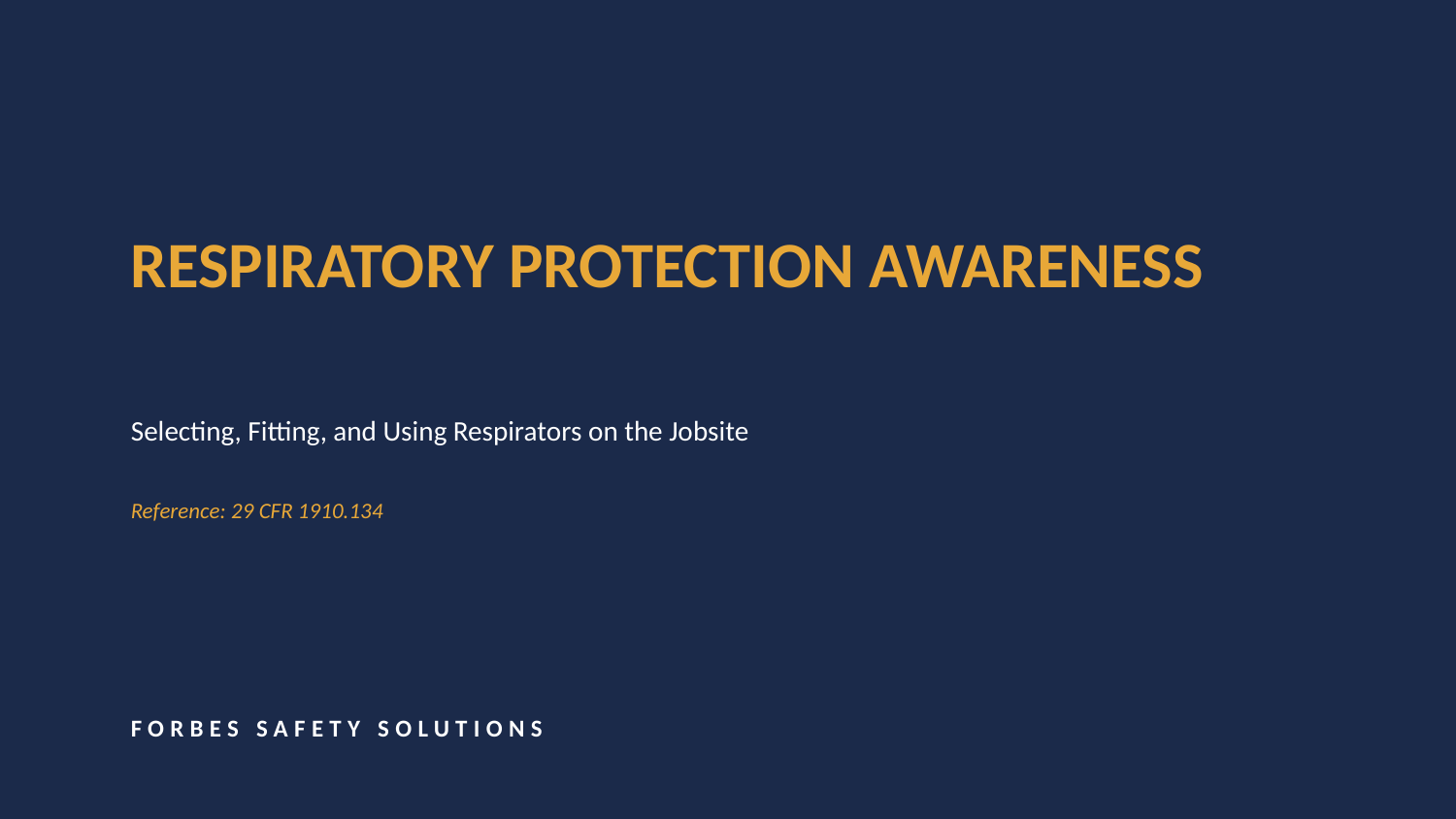

RESPIRATORY PROTECTION AWARENESS
Selecting, Fitting, and Using Respirators on the Jobsite
Reference: 29 CFR 1910.134
FORBES SAFETY SOLUTIONS